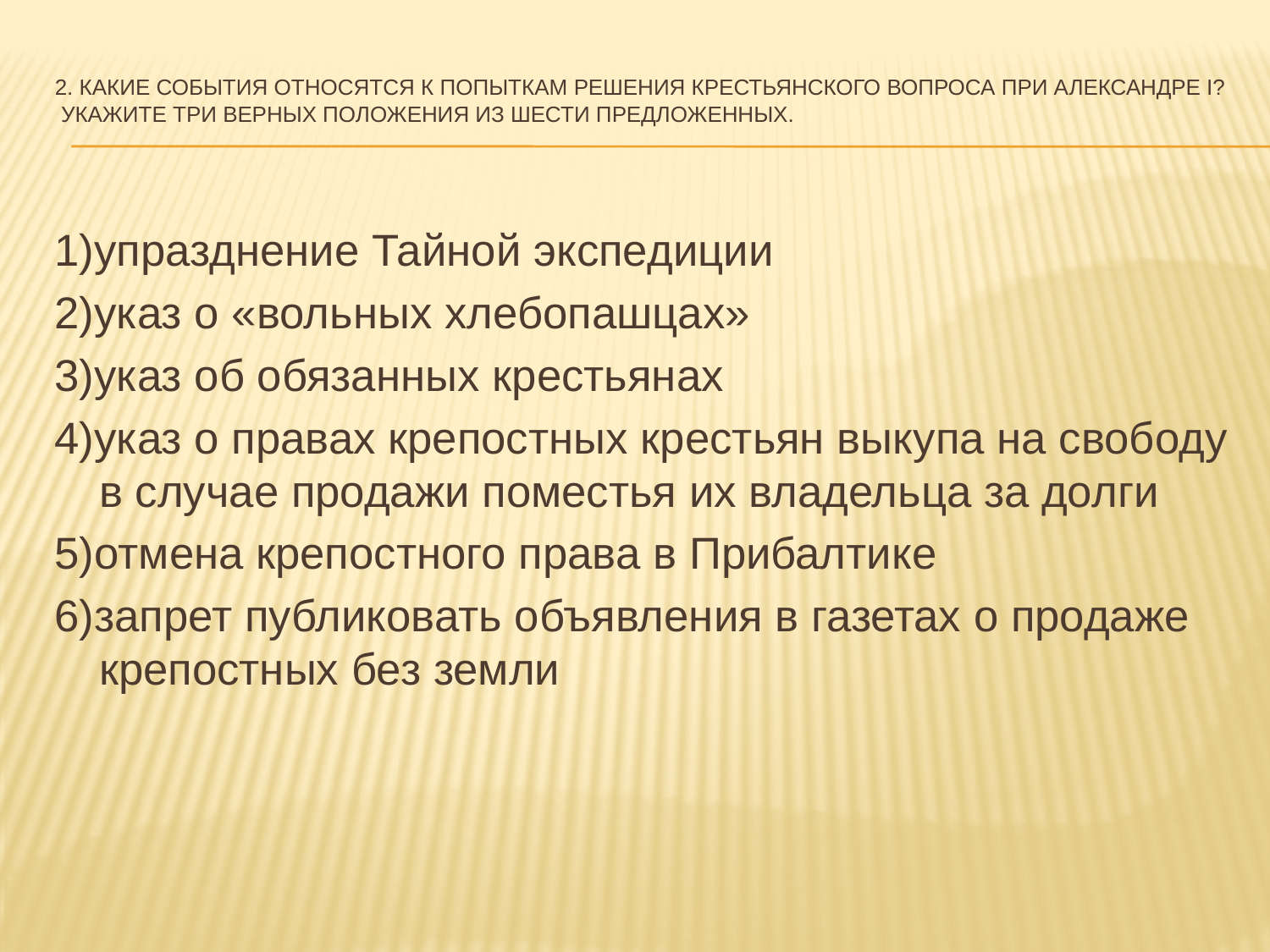

# 2. Какие события относятся к попыткам решения крестьянского вопроса при Александре I? Укажите три верных положения из шести предложенных.
1)упразднение Тайной экспедиции
2)указ о «вольных хлебопашцах»
3)указ об обязанных крестьянах
4)указ о правах крепостных крестьян выкупа на свободу в случае продажи поместья их владельца за долги
5)отмена крепостного права в Прибалтике
6)запрет публиковать объявления в газетах о продаже крепостных без земли